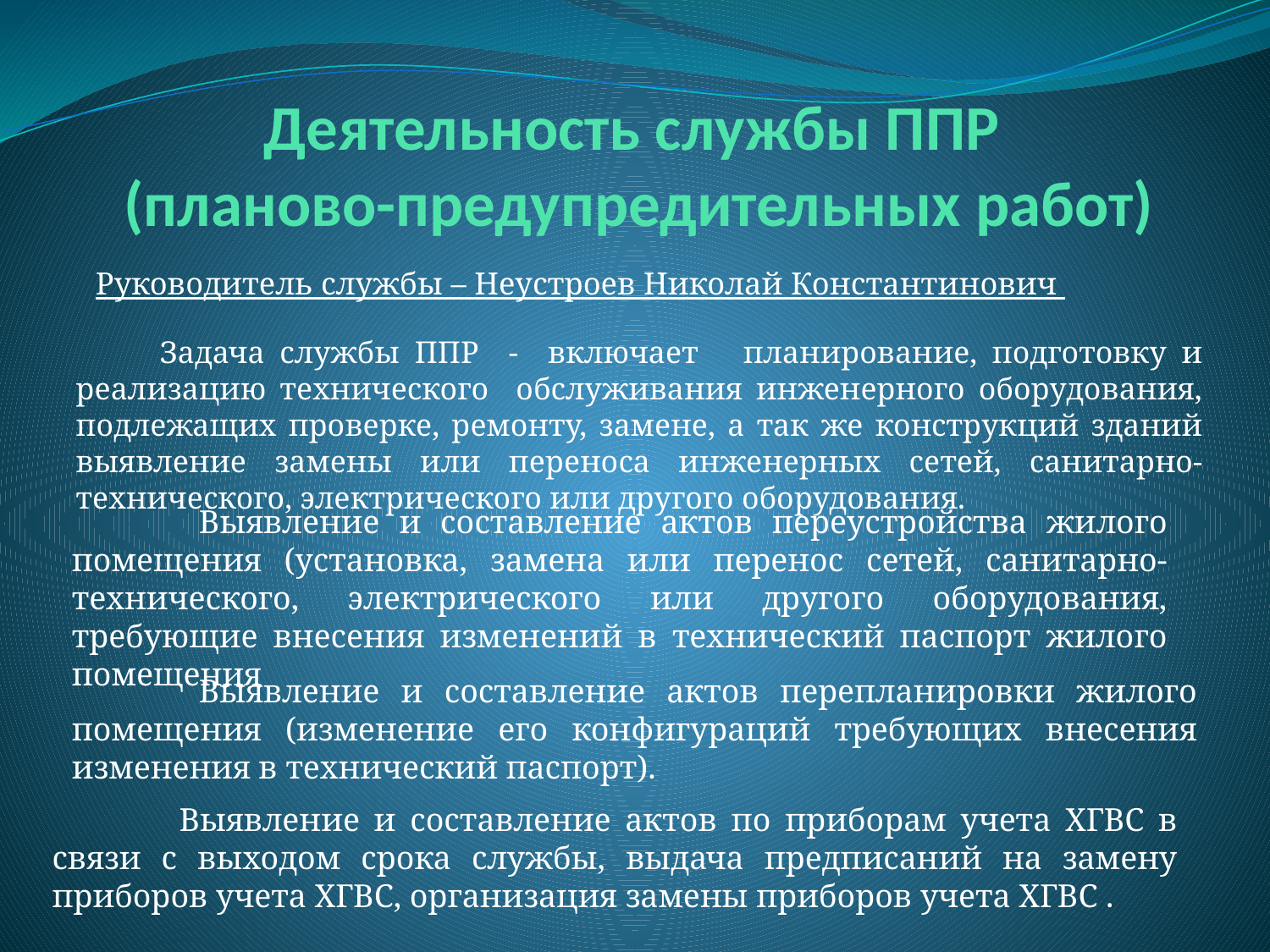

# Деятельность службы ППР (планово-предупредительных работ)
Руководитель службы – Неустроев Николай Константинович
	Задача службы ППР  -  включает   планирование, подготовку и реализацию технического  обслуживания инженерного оборудования, подлежащих проверке, ремонту, замене, а так же конструкций зданий выявление замены или переноса инженерных сетей, санитарно-технического, электрического или другого оборудования.

	Выявление и составление актов переустройства жилого помещения (установка, замена или перенос сетей, санитарно-технического, электрического или другого оборудования, требующие внесения изменений в технический паспорт жилого помещения
	Выявление и составление актов перепланировки жилого помещения (изменение его конфигураций требующих внесения изменения в технический паспорт).
	Выявление и составление актов по приборам учета ХГВС в связи с выходом срока службы, выдача предписаний на замену приборов учета ХГВС, организация замены приборов учета ХГВС .